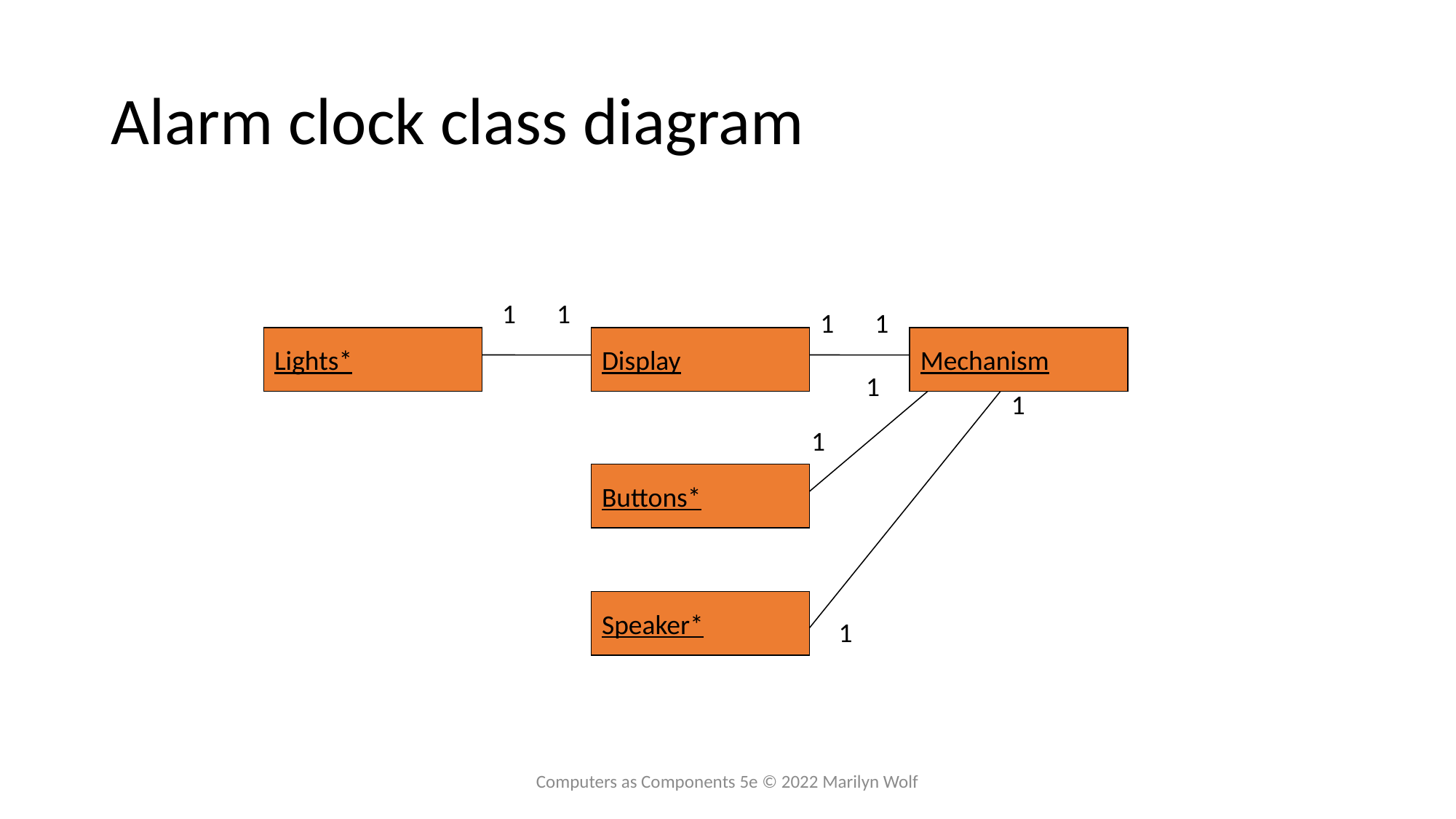

# Alarm clock class diagram
1
1
1
1
Lights*
Display
Mechanism

1
1

1
Buttons*
Speaker*
1
Computers as Components 5e © 2022 Marilyn Wolf